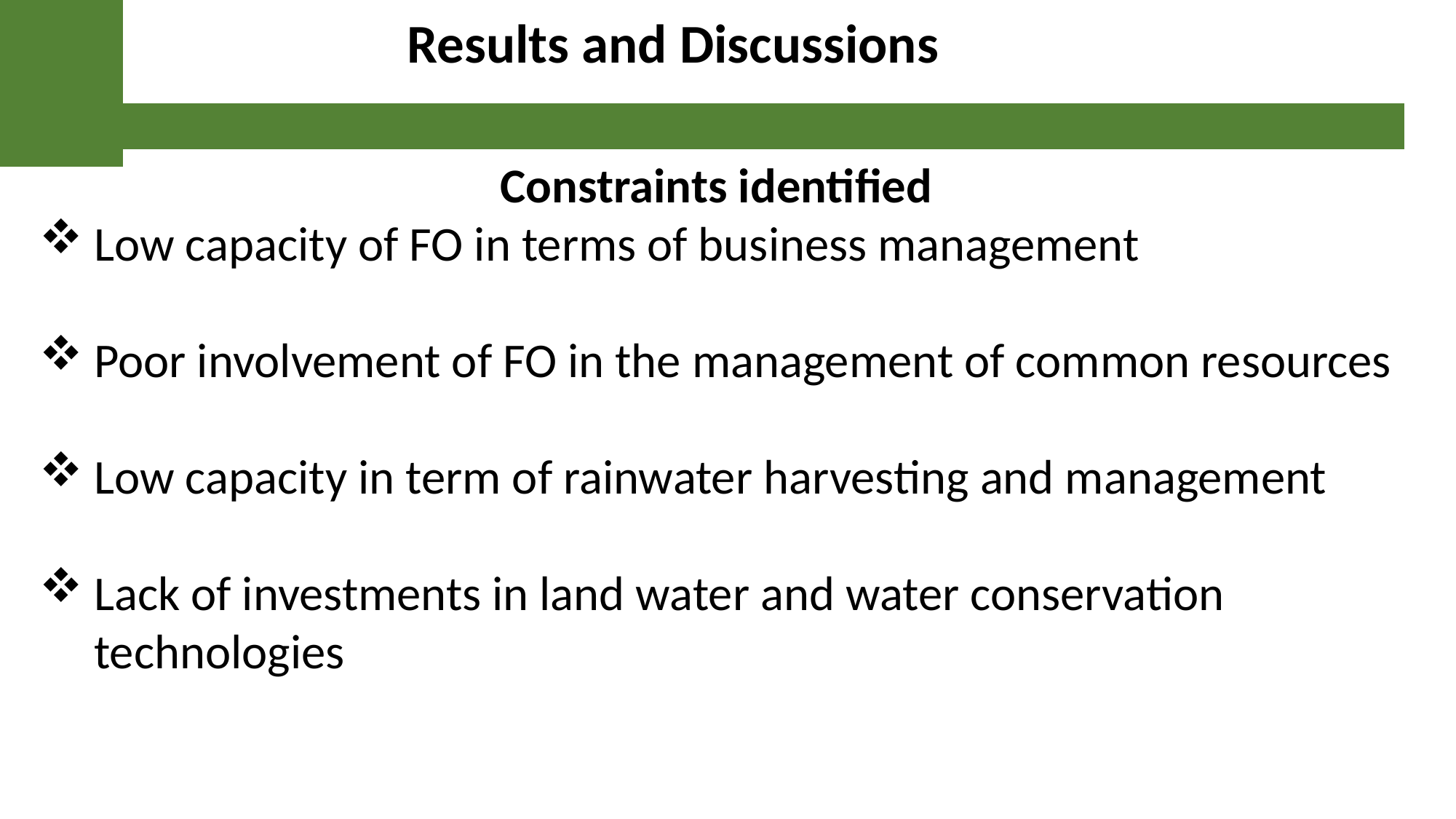

Results and Discussions

Constraints identified
Low capacity of FO in terms of business management

Poor involvement of FO in the management of common resources

Low capacity in term of rainwater harvesting and management

Lack of investments in land water and water conservation technologies